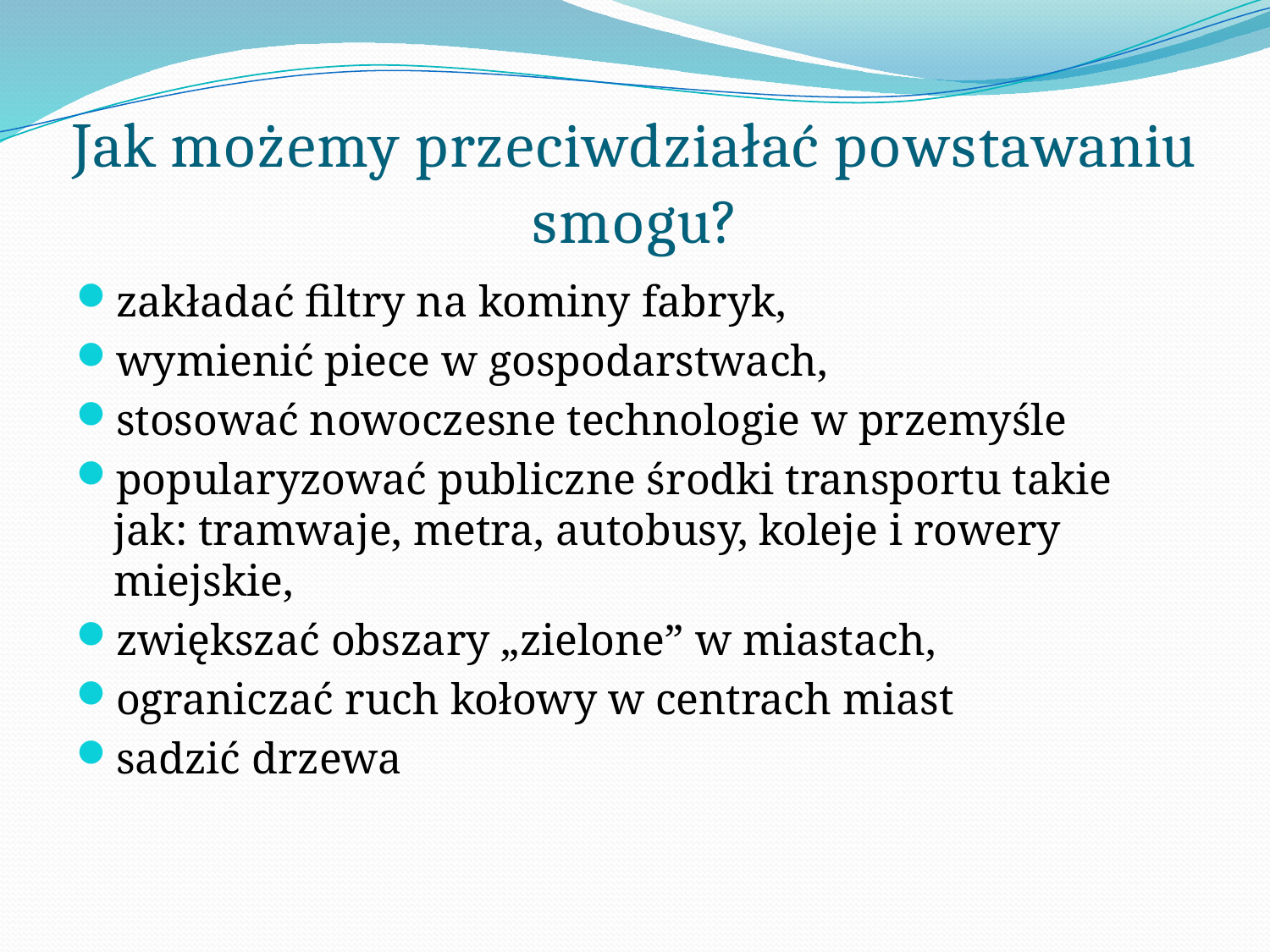

# Jak możemy przeciwdziałać powstawaniu smogu?
zakładać filtry na kominy fabryk,
wymienić piece w gospodarstwach,
stosować nowoczesne technologie w przemyśle
popularyzować publiczne środki transportu takie jak: tramwaje, metra, autobusy, koleje i rowery miejskie,
zwiększać obszary „zielone” w miastach,
ograniczać ruch kołowy w centrach miast
sadzić drzewa